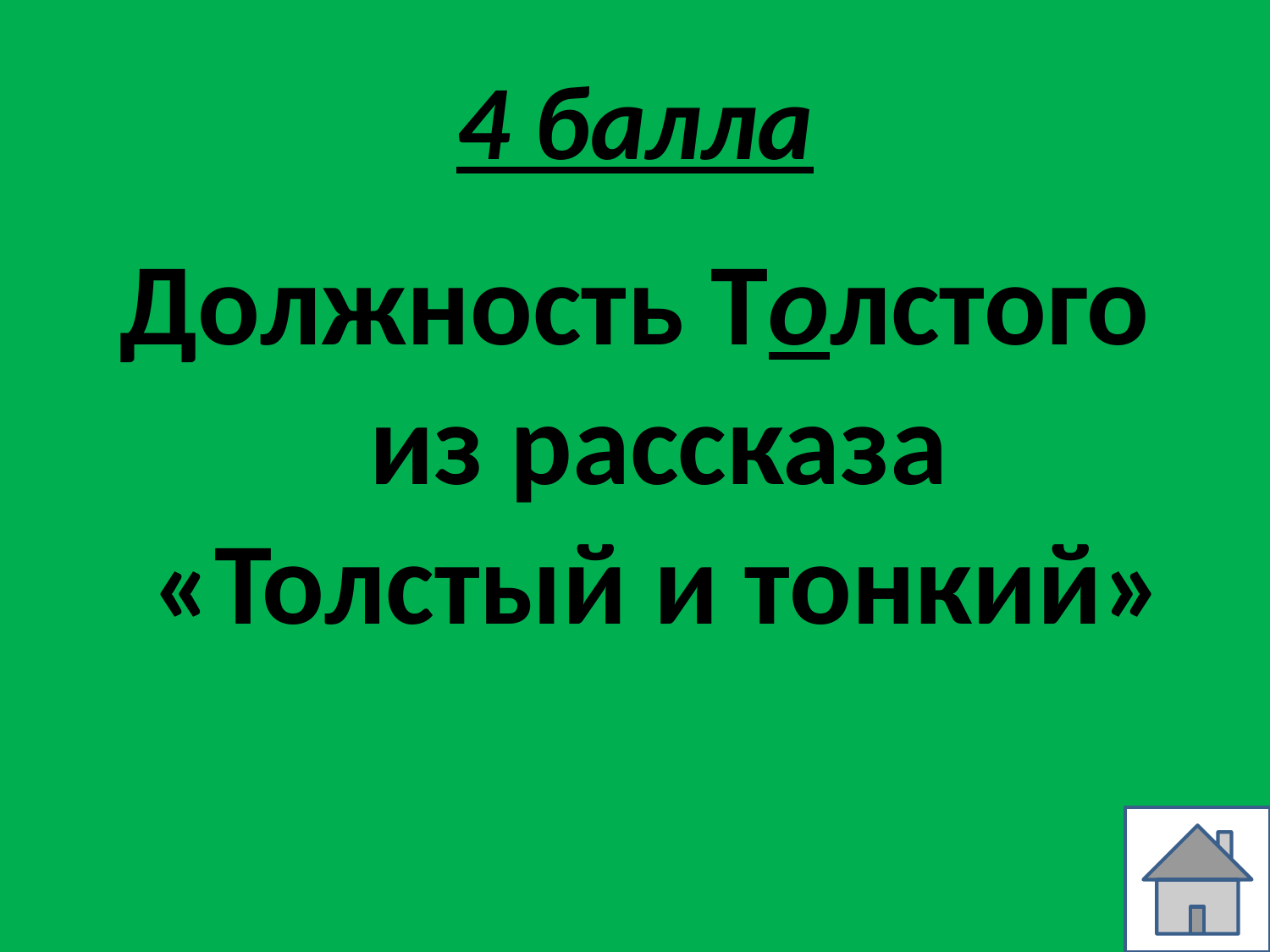

# 4 балла
Должность Толстого из рассказа «Толстый и тонкий»